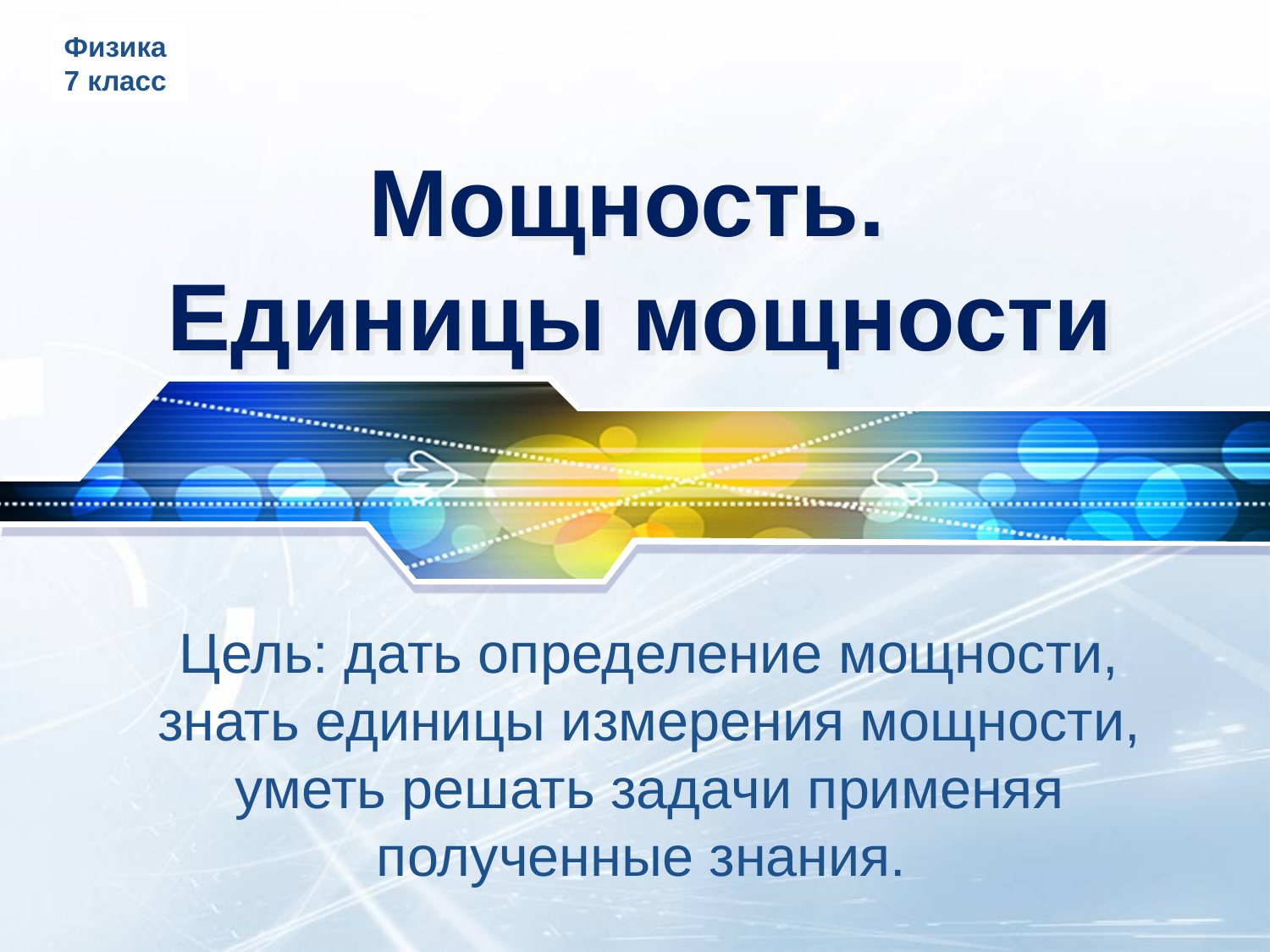

Физика
7 класс
# Мощность. Единицы мощности
Цель: дать определение мощности, знать единицы измерения мощности, уметь решать задачи применяя полученные знания.